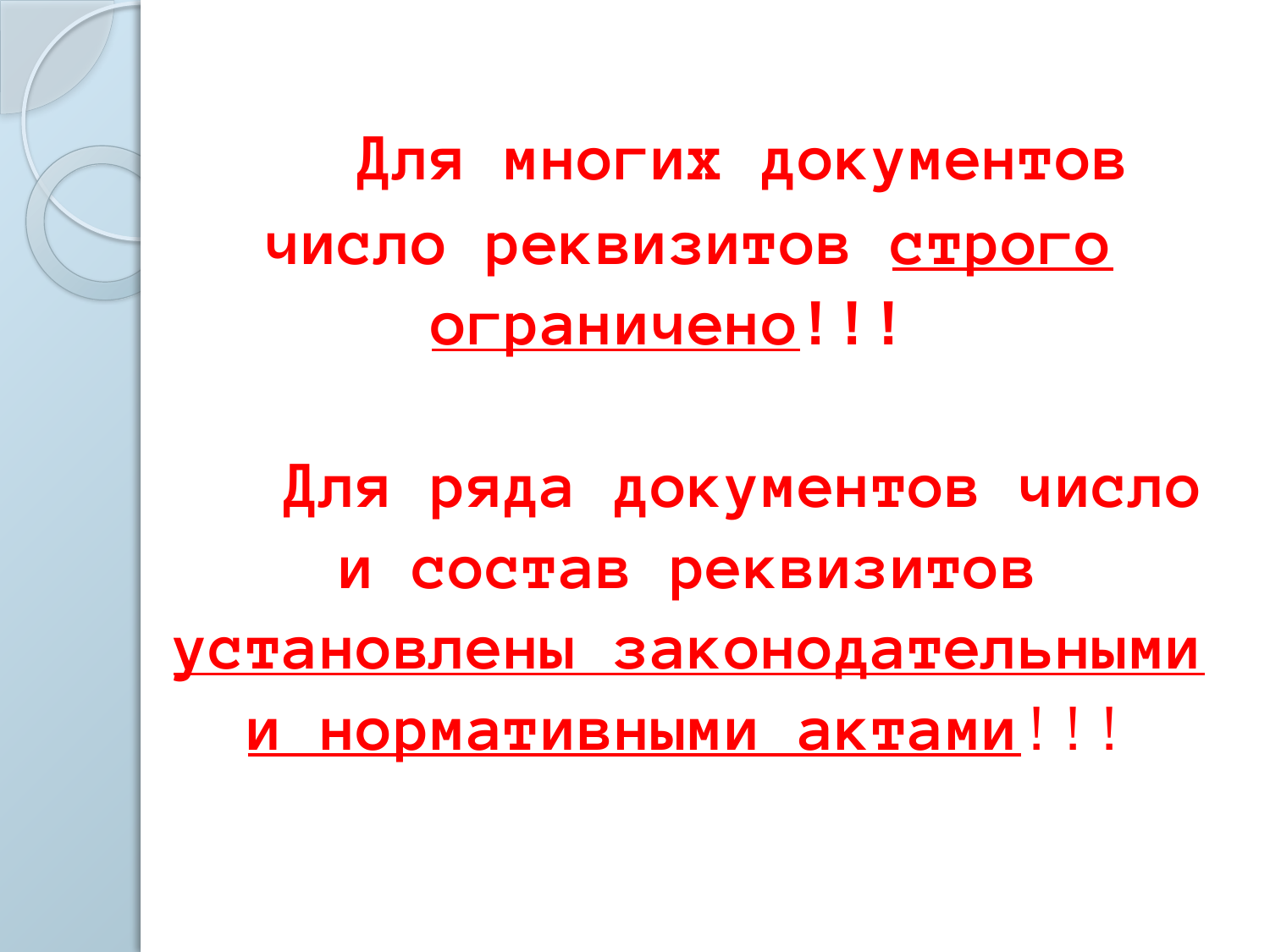

# Для многих документов число реквизитов строго ограничено!!! Для ряда документов число и состав реквизитов установлены законодательными и нормативными актами!!!